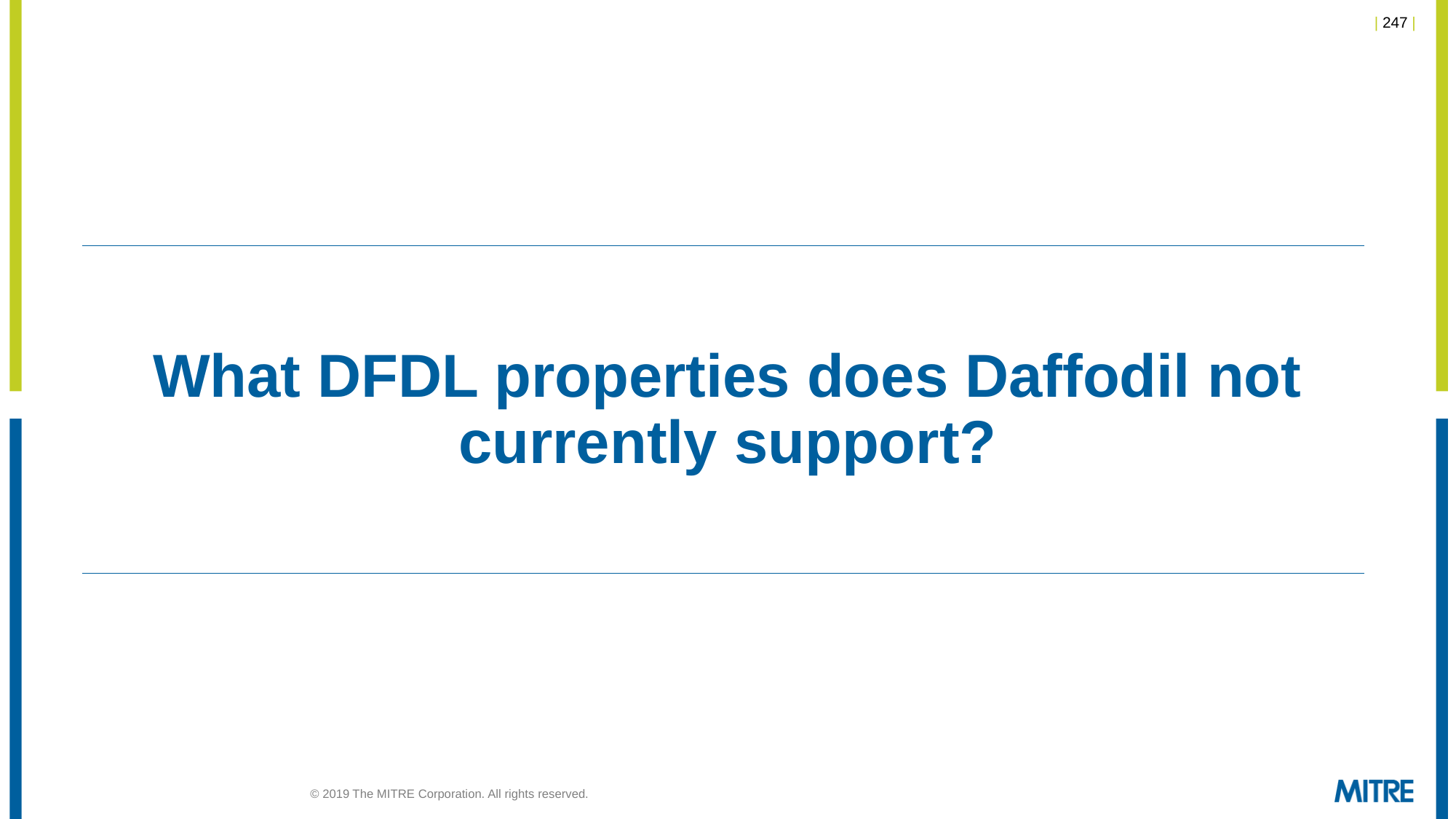

# What DFDL properties does Daffodil not currently support?
© 2019 The MITRE Corporation. All rights reserved.